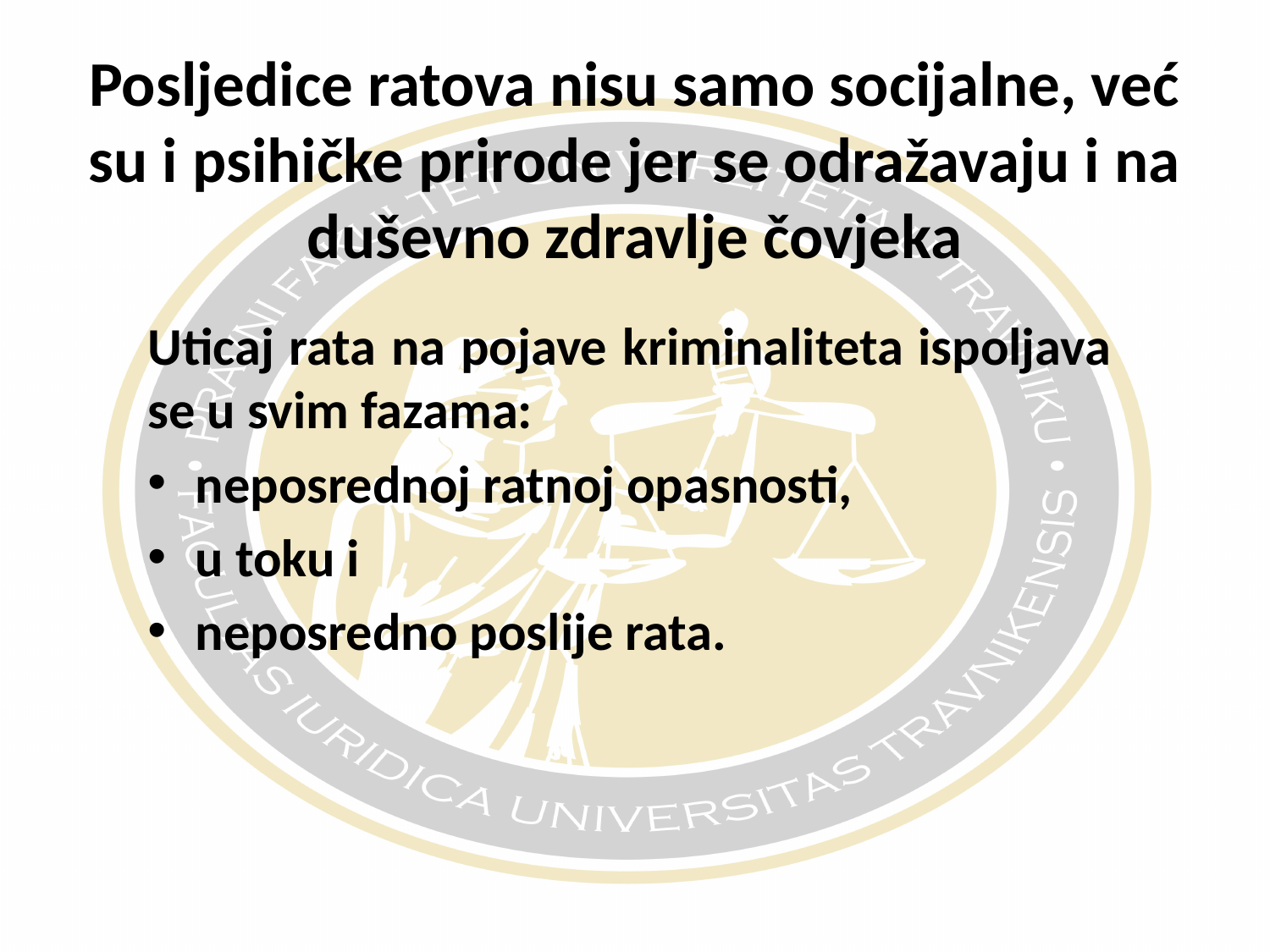

# Posljedice ratova nisu samo socijalne, već su i psihičke prirode jer se odražavaju i na duševno zdravlje čovjeka
Uticaj rata na pojave kriminaliteta ispoljava se u svim fazama:
neposrednoj ratnoj opasnosti,
u toku i
neposredno poslije rata.